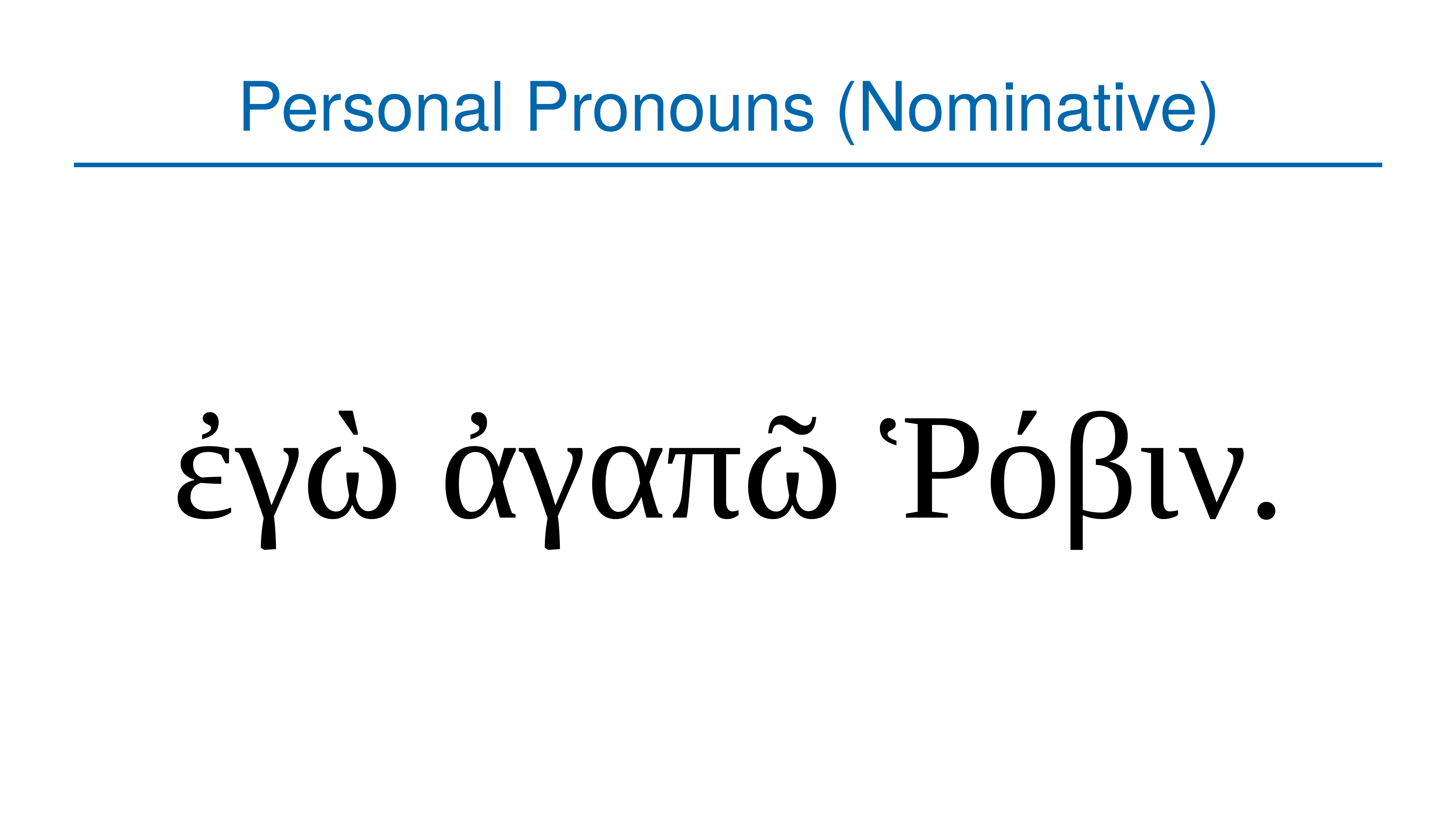

# Personal Pronouns (Nominative)
ἐγὼ ἀγαπῶ Ῥόβιν.